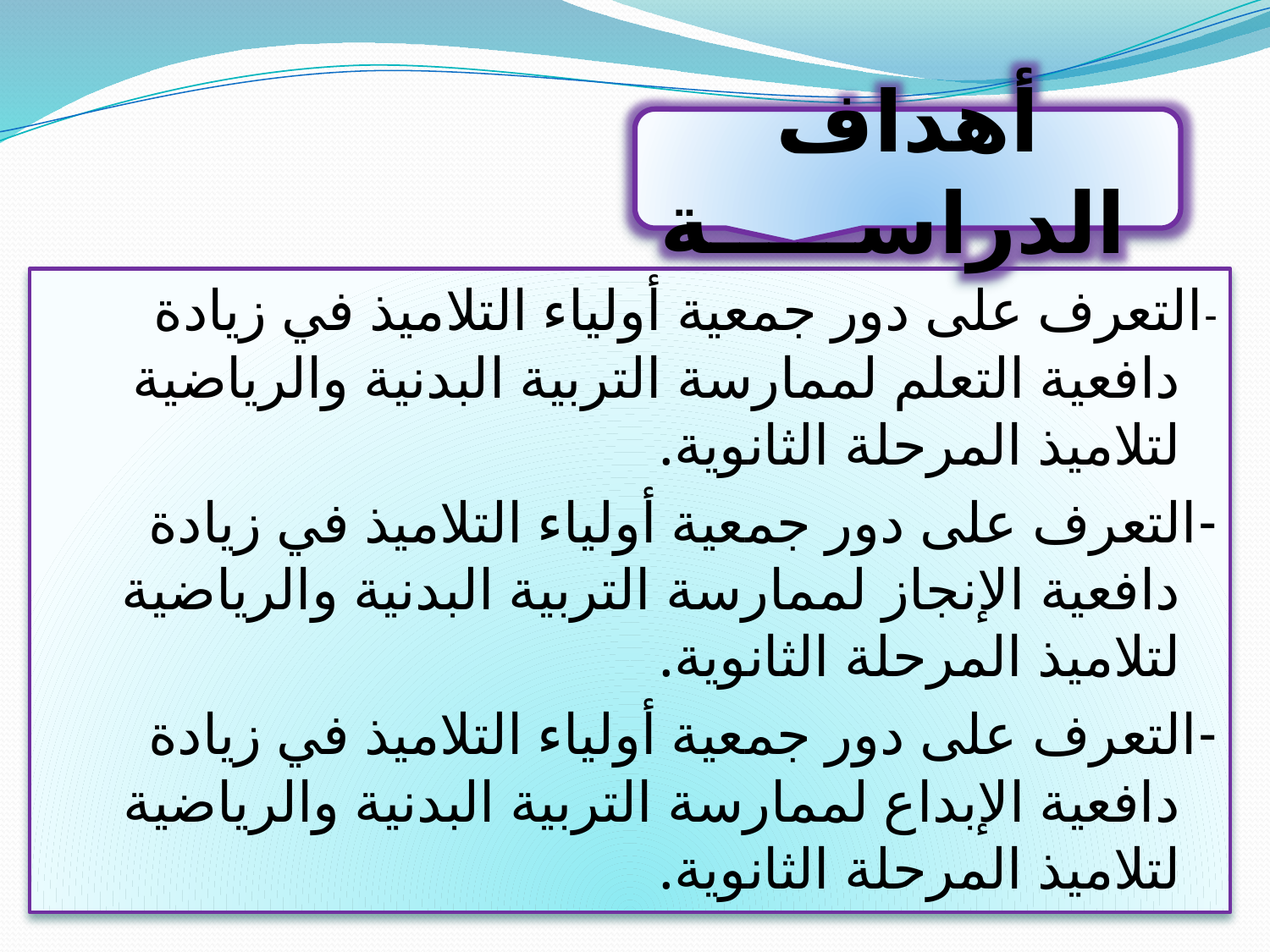

أهداف الدراســـــة
-	التعرف على دور جمعية أولياء التلاميذ في زيادة دافعية التعلم لممارسة التربية البدنية والرياضية لتلاميذ المرحلة الثانوية.
-	التعرف على دور جمعية أولياء التلاميذ في زيادة دافعية الإنجاز لممارسة التربية البدنية والرياضية لتلاميذ المرحلة الثانوية.
-	التعرف على دور جمعية أولياء التلاميذ في زيادة دافعية الإبداع لممارسة التربية البدنية والرياضية لتلاميذ المرحلة الثانوية.